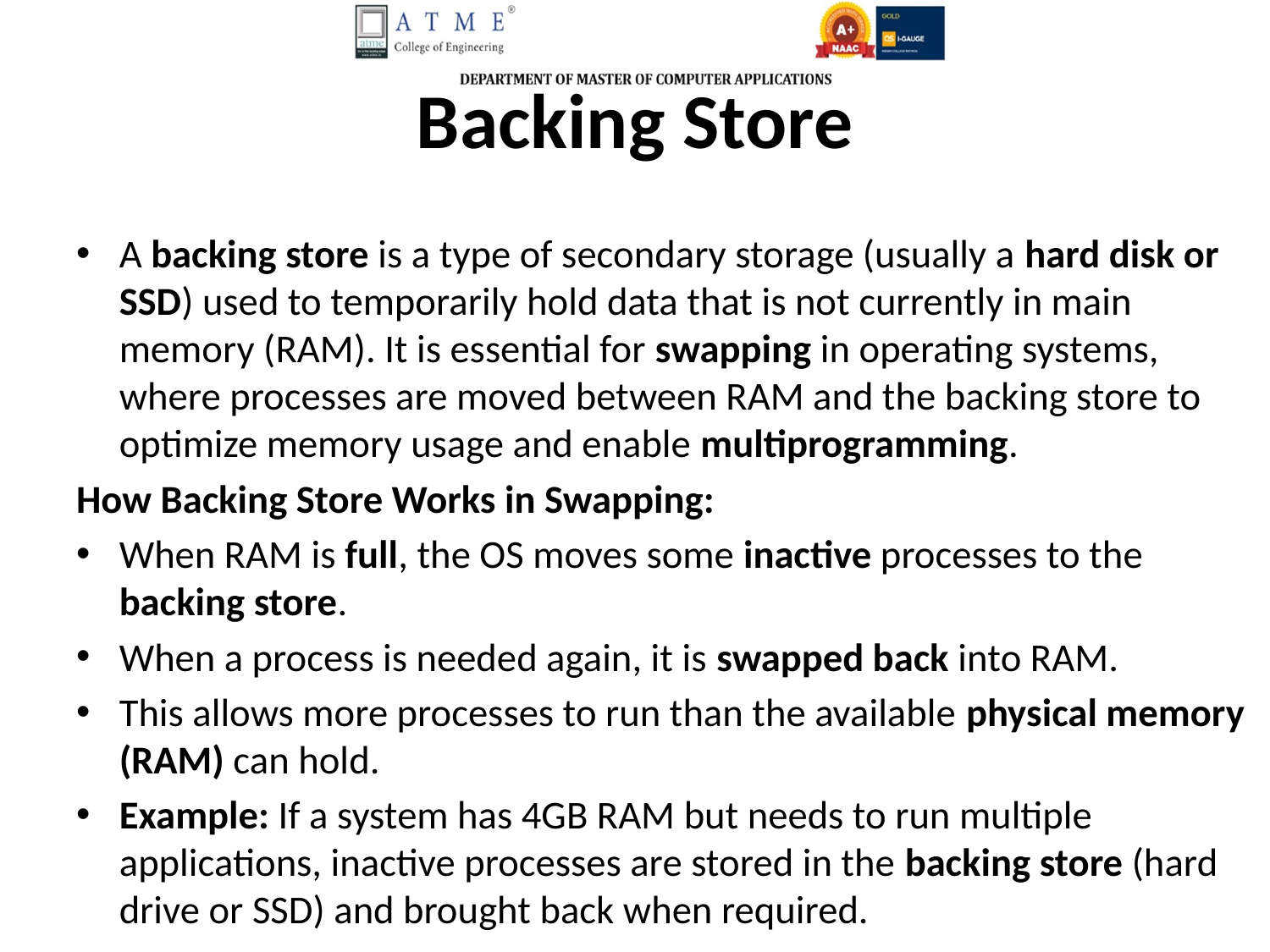

# Backing Store
A backing store is a type of secondary storage (usually a hard disk or SSD) used to temporarily hold data that is not currently in main memory (RAM). It is essential for swapping in operating systems, where processes are moved between RAM and the backing store to optimize memory usage and enable multiprogramming.
How Backing Store Works in Swapping:
When RAM is full, the OS moves some inactive processes to the backing store.
When a process is needed again, it is swapped back into RAM.
This allows more processes to run than the available physical memory (RAM) can hold.
Example: If a system has 4GB RAM but needs to run multiple applications, inactive processes are stored in the backing store (hard drive or SSD) and brought back when required.